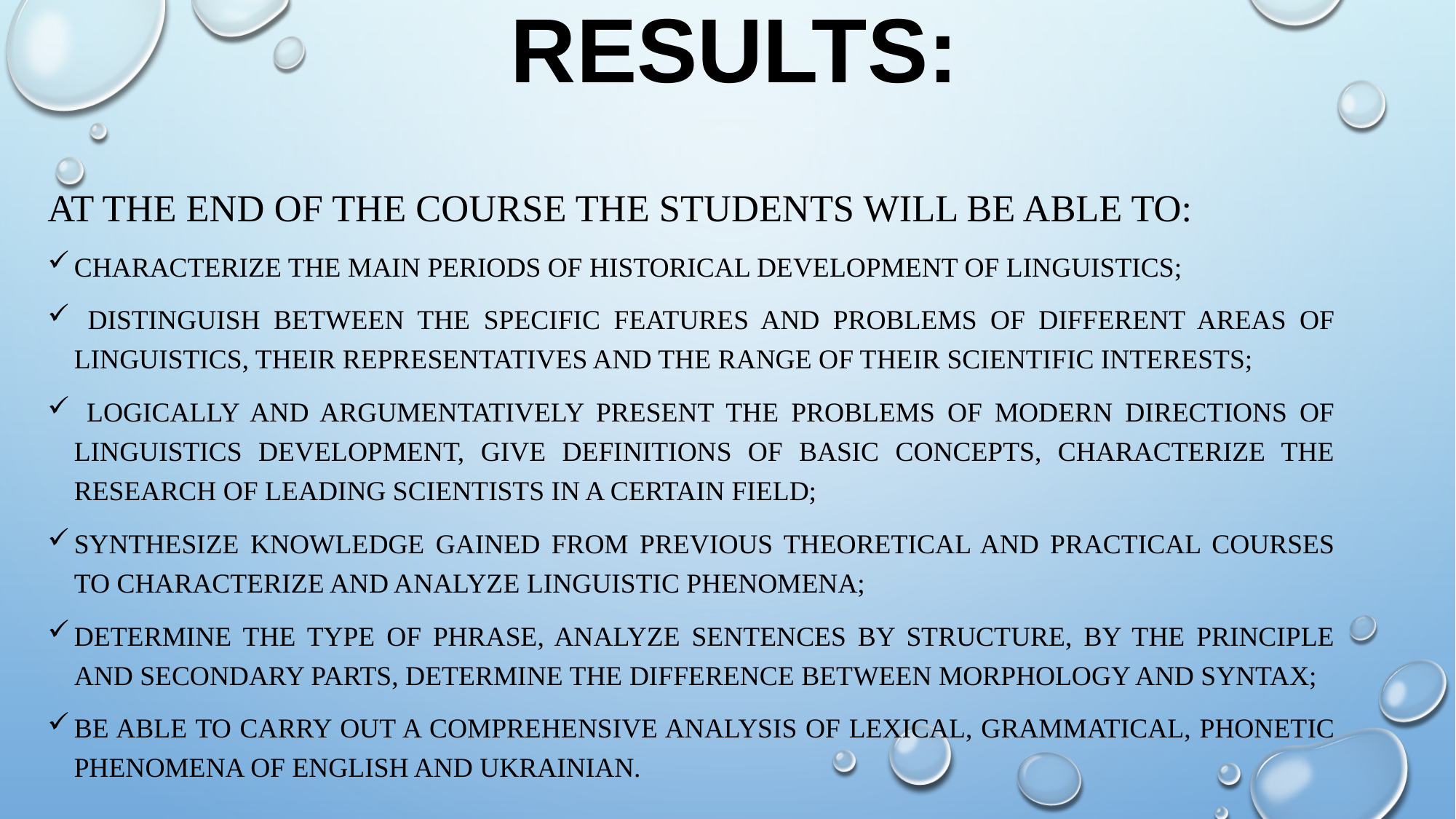

# RESULTS:
At the end of the course the students will be able to:
characterize the main periods of historical development of linguistics;
 distinguish between the specific features and problems of different areas of linguistics, their representatives and the range of their scientific interests;
 logically and argumentatively present the problems of modern directions of linguistics development, give definitions of basic concepts, characterize the research of leading scientists in a certain field;
synthesize knowledge gained from previous theoretical and practical courses to characterize and analyze linguistic phenomena;
determine the type of phrase, analyze sentences by structure, by the principle and secondary parts, determine the difference between morphology and syntax;
be able to carry out a comprehensive analysis of lexical, grammatical, phonetic phenomena of English and Ukrainian.